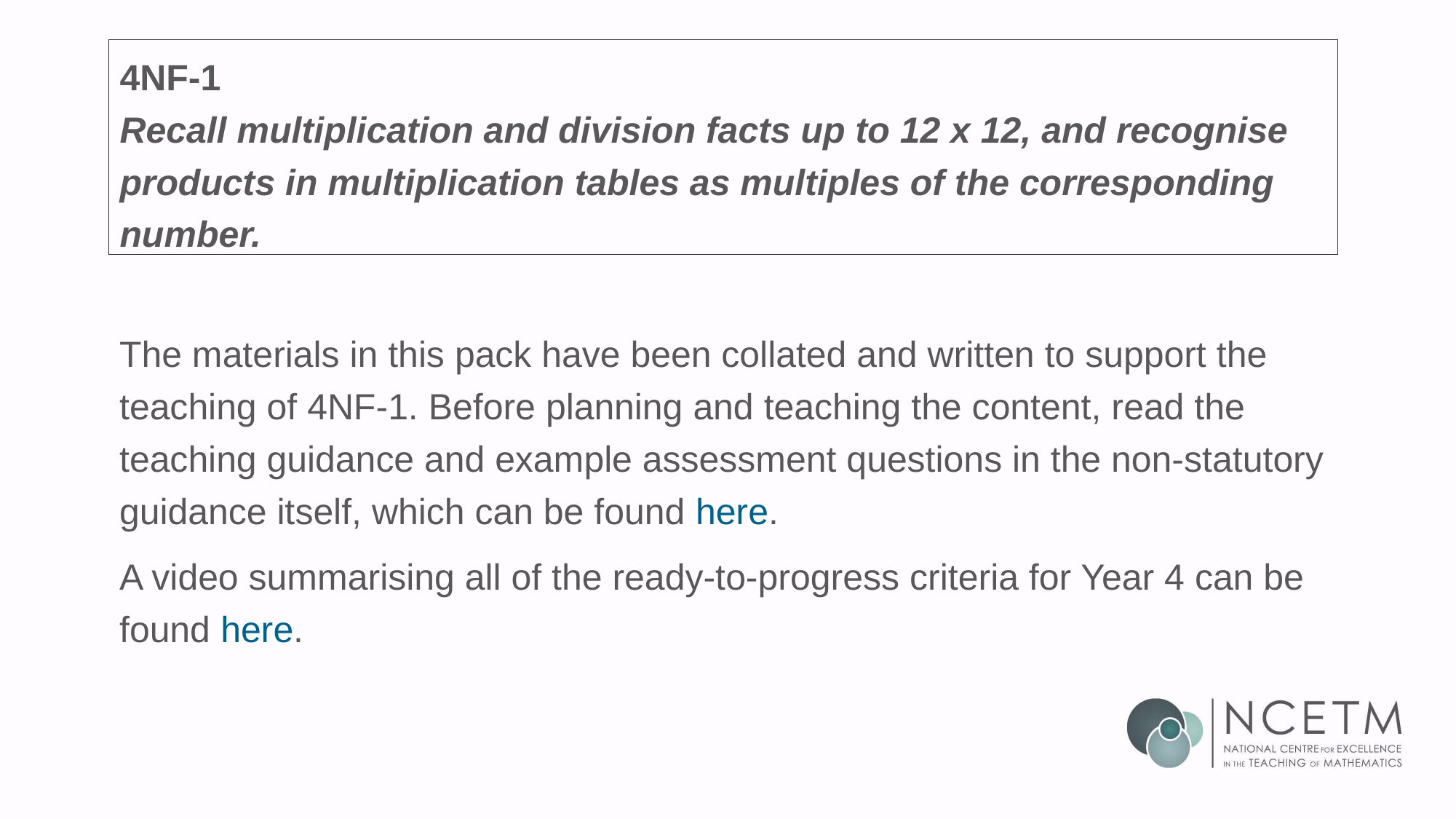

# 4NF-1 Recall multiplication and division facts up to 12 x 12, and recognise products in multiplication tables as multiples of the corresponding number.
The materials in this pack have been collated and written to support the teaching of 4NF-1. Before planning and teaching the content, read the teaching guidance and example assessment questions in the non-statutory guidance itself, which can be found here.
A video summarising all of the ready-to-progress criteria for Year 4 can be found here.